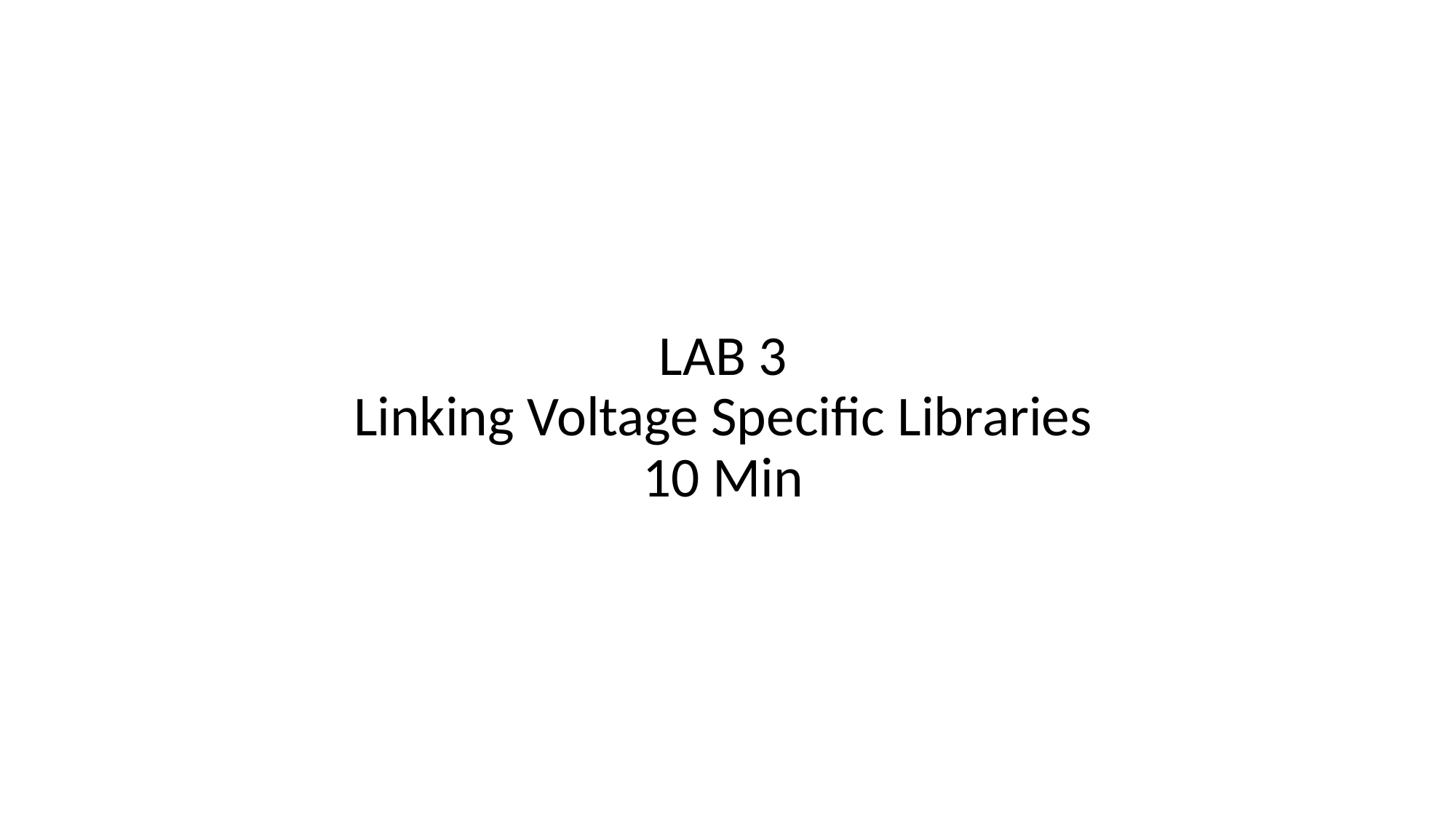

# LAB 3 Linking Voltage Specific Libraries 10 Min